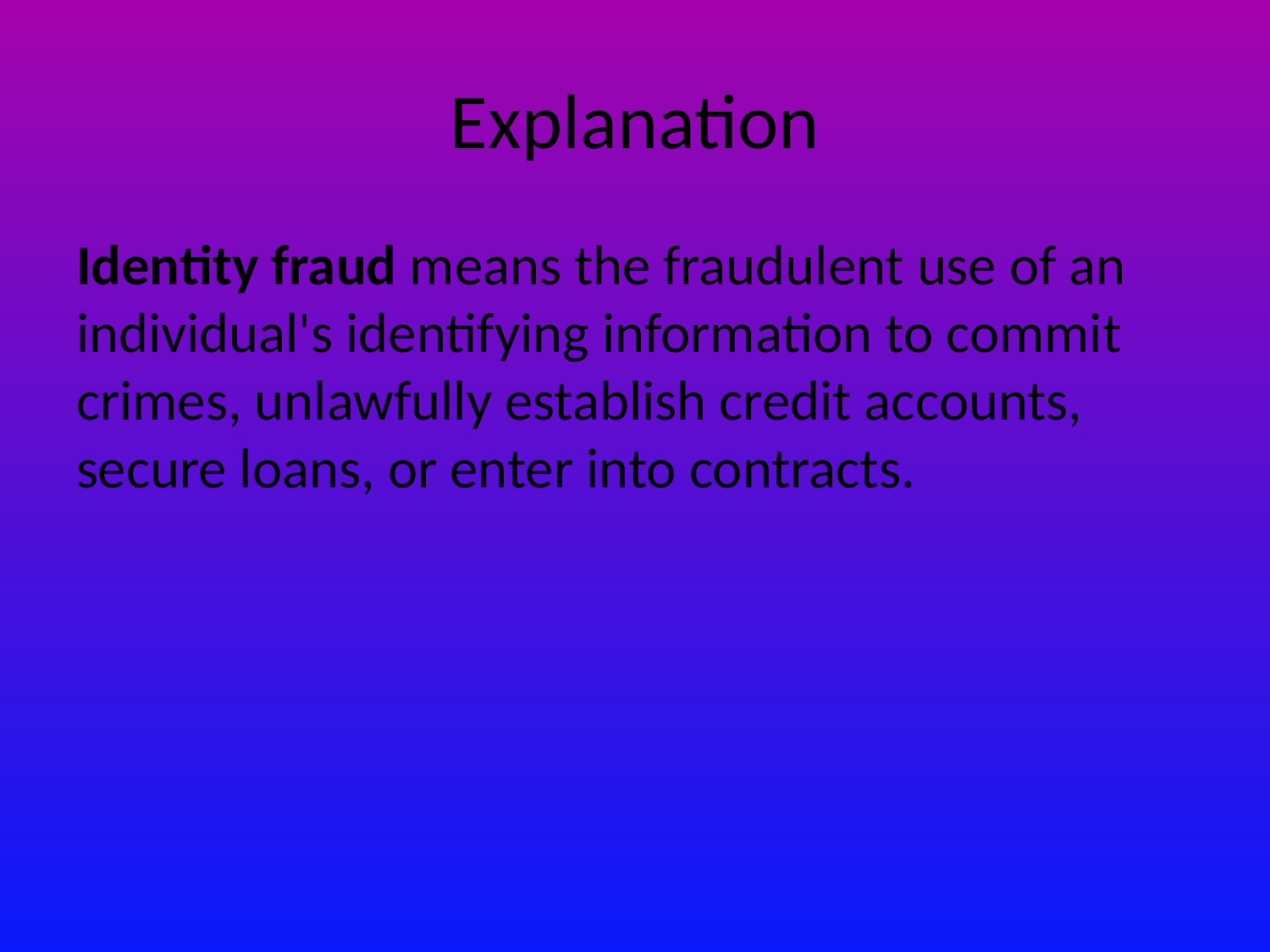

# Explanation
Identity fraud means the fraudulent use of an individual's identifying information to commit crimes, unlawfully establish credit accounts, secure loans, or enter into contracts.